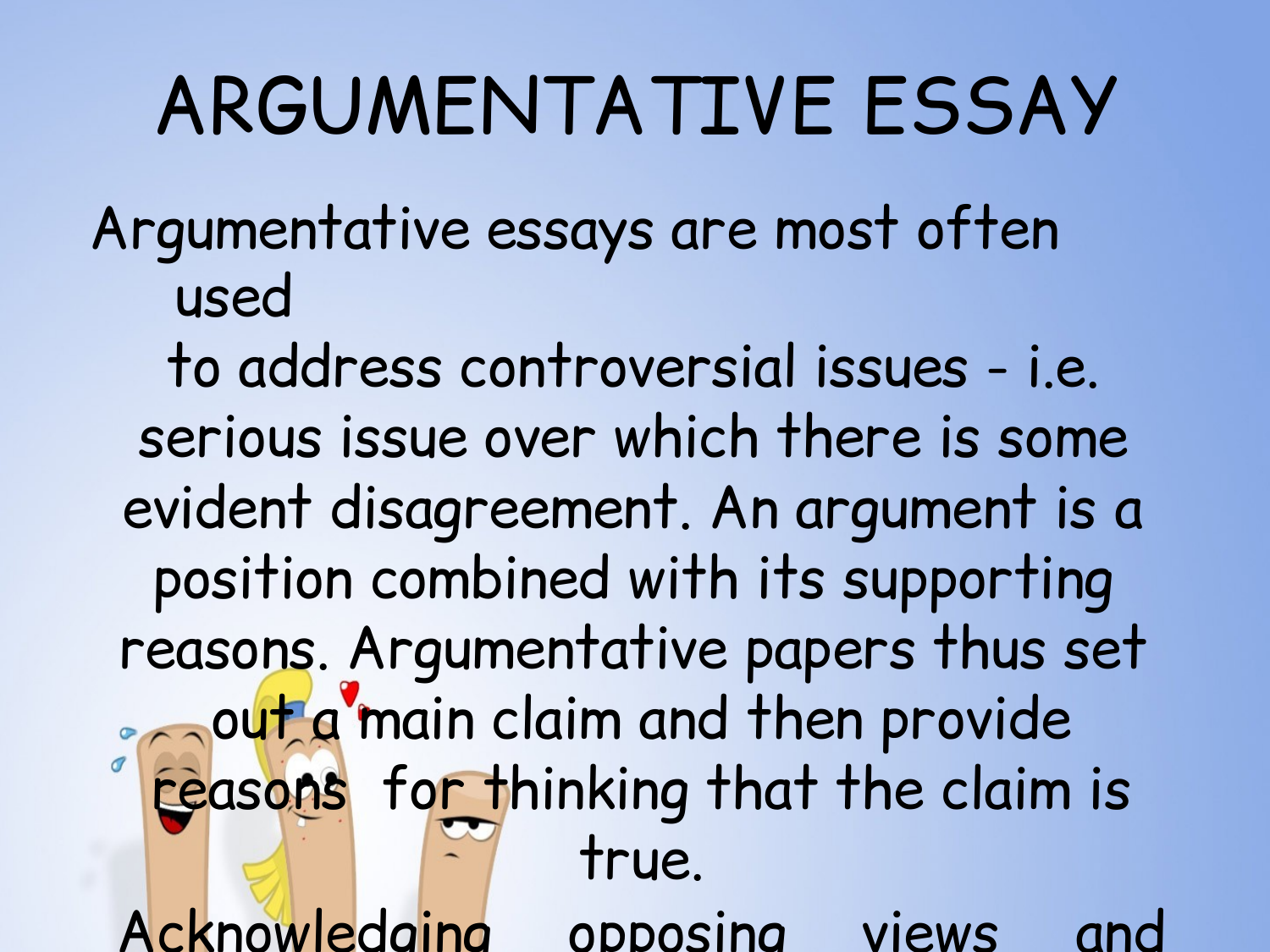

# ARGUMENTATIVE ESSAY
Argumentative essays are most often used
to address controversial issues - i.e.  serious issue over which there is some  evident disagreement. An argument is a  position combined with its supporting  reasons. Argumentative papers thus set  out a main claim and then provide reasons  for thinking that the claim is true.
Acknowledging opposing views and either  refuting them or conceding to them is a  common practice in this form of essay.